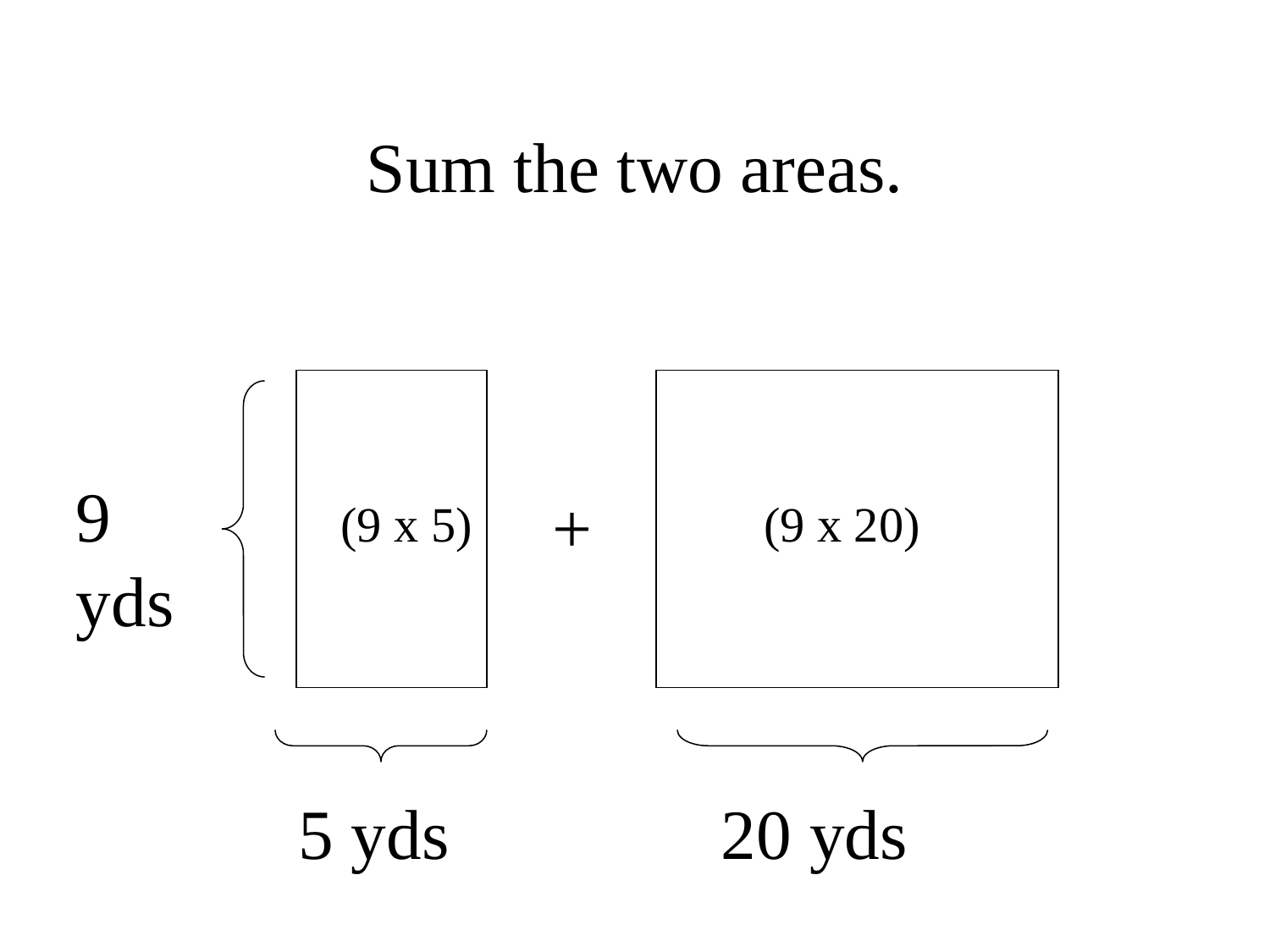

Sum the two areas.

9 yds
+
(9 x 5)
(9 x 20)

5 yds
   20 yds